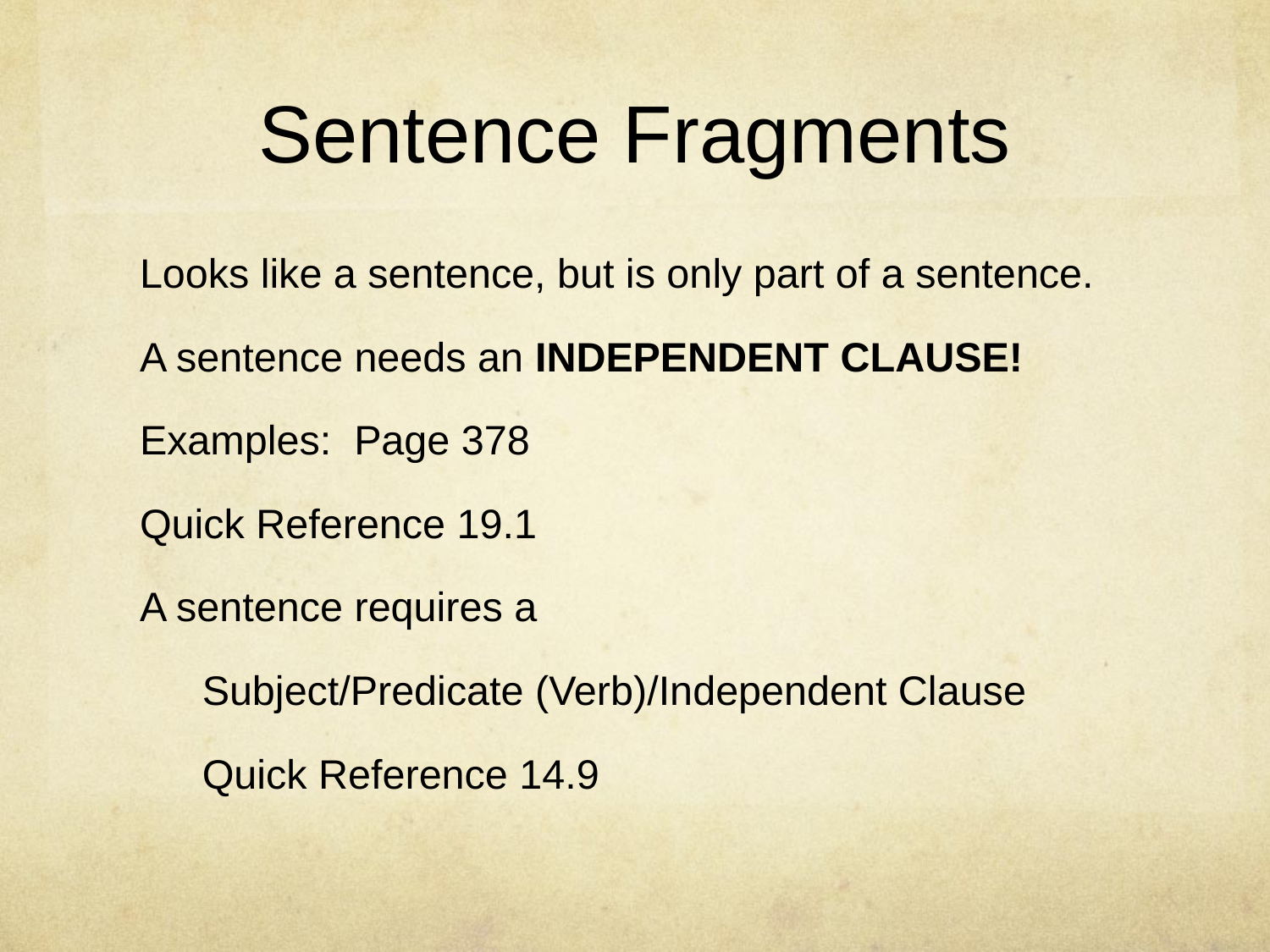

# Sentence Fragments
Looks like a sentence, but is only part of a sentence.
A sentence needs an INDEPENDENT CLAUSE!
Examples:  Page 378
Quick Reference 19.1
A sentence requires a
	Subject/Predicate (Verb)/Independent Clause
	Quick Reference 14.9